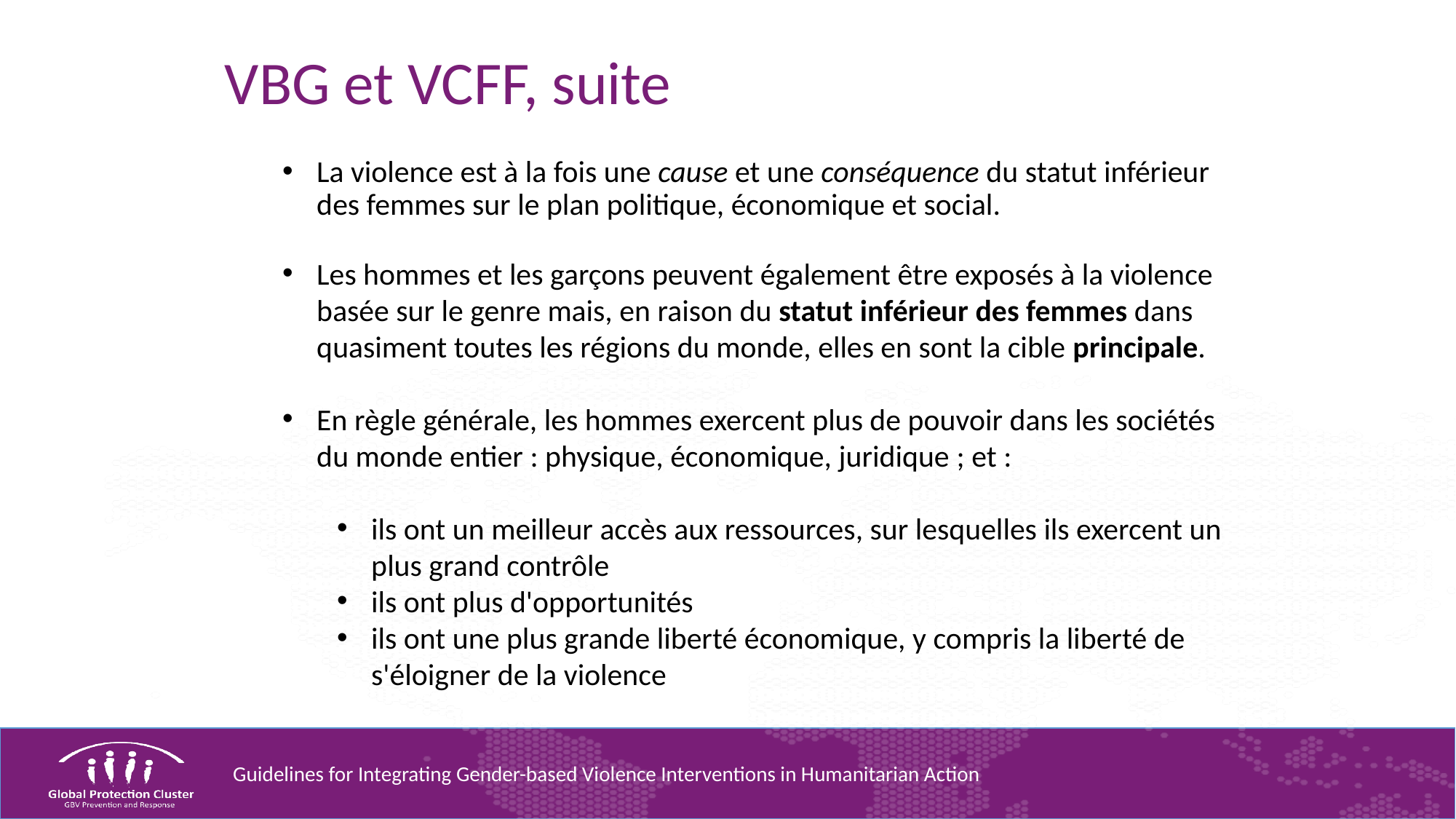

# VBG et VCFF, suite
La violence est à la fois une cause et une conséquence du statut inférieur des femmes sur le plan politique, économique et social.

Les hommes et les garçons peuvent également être exposés à la violence basée sur le genre mais, en raison du statut inférieur des femmes dans quasiment toutes les régions du monde, elles en sont la cible principale.

En règle générale, les hommes exercent plus de pouvoir dans les sociétés du monde entier : physique, économique, juridique ; et :

ils ont un meilleur accès aux ressources, sur lesquelles ils exercent un plus grand contrôle
ils ont plus d'opportunités
ils ont une plus grande liberté économique, y compris la liberté de s'éloigner de la violence